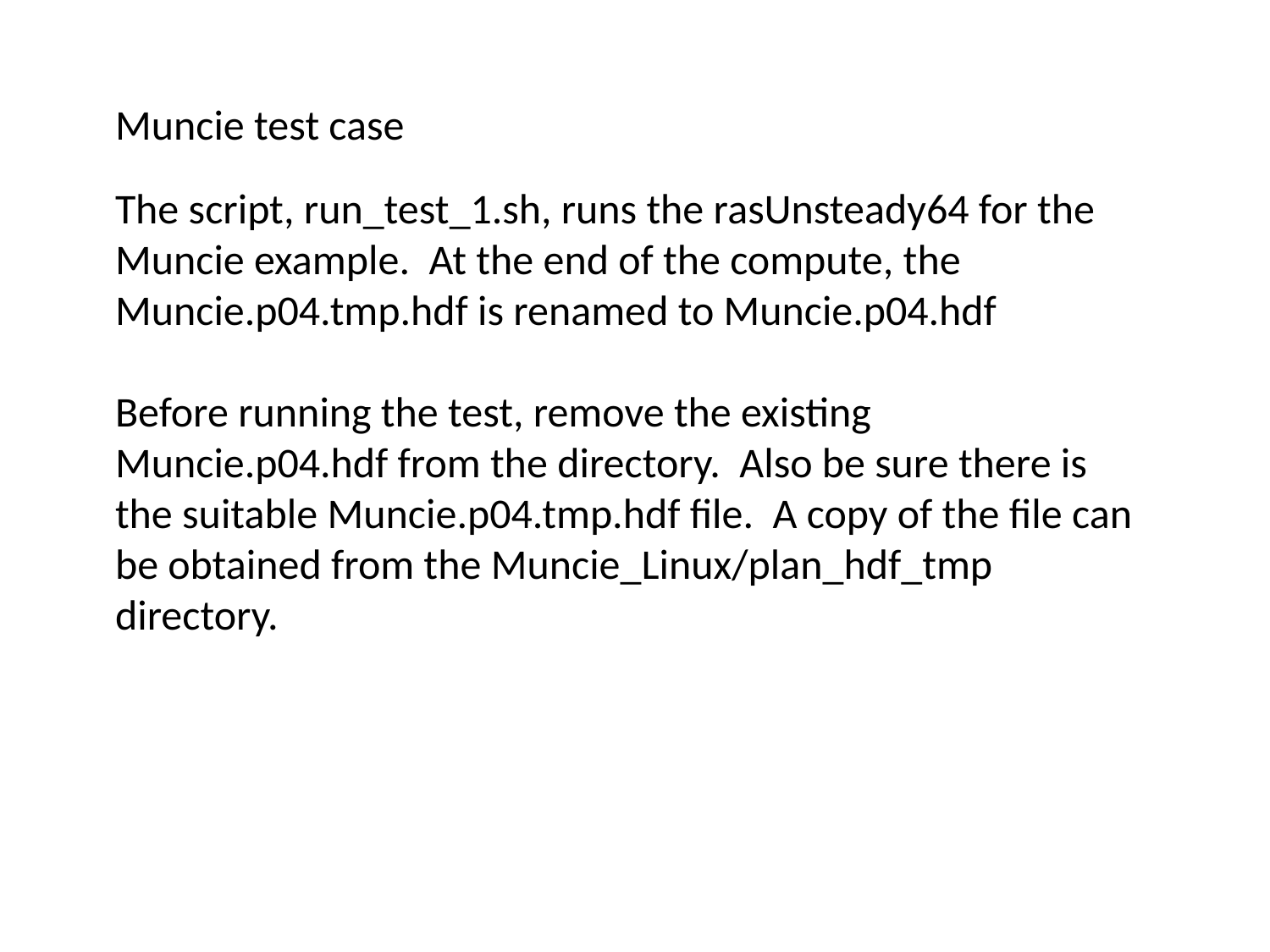

Muncie test case
The script, run_test_1.sh, runs the rasUnsteady64 for the Muncie example.  At the end of the compute, the Muncie.p04.tmp.hdf is renamed to Muncie.p04.hdf

Before running the test, remove the existing Muncie.p04.hdf from the directory.  Also be sure there is the suitable Muncie.p04.tmp.hdf file.  A copy of the file can be obtained from the Muncie_Linux/plan_hdf_tmp directory.